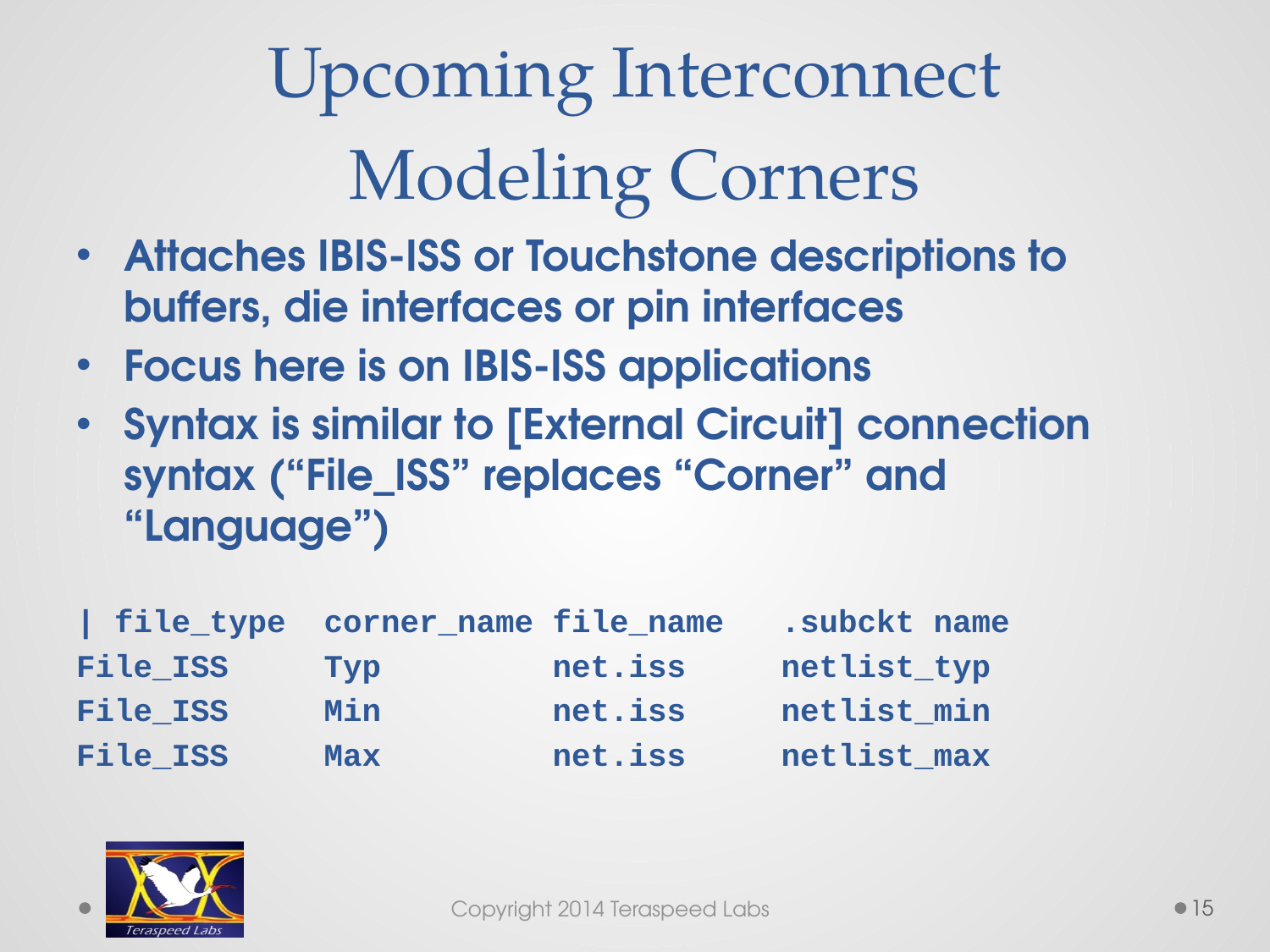

# Upcoming Interconnect Modeling Corners
Attaches IBIS-ISS or Touchstone descriptions to buffers, die interfaces or pin interfaces
Focus here is on IBIS-ISS applications
Syntax is similar to [External Circuit] connection syntax (“File_ISS” replaces “Corner” and “Language”)

| file_type  corner_name file_name   .subckt name
File_ISS     Typ         net.iss     netlist_typ
File_ISS     Min         net.iss     netlist_min
File_ISS     Max         net.iss     netlist_max

15
Copyright 2014 Teraspeed Labs